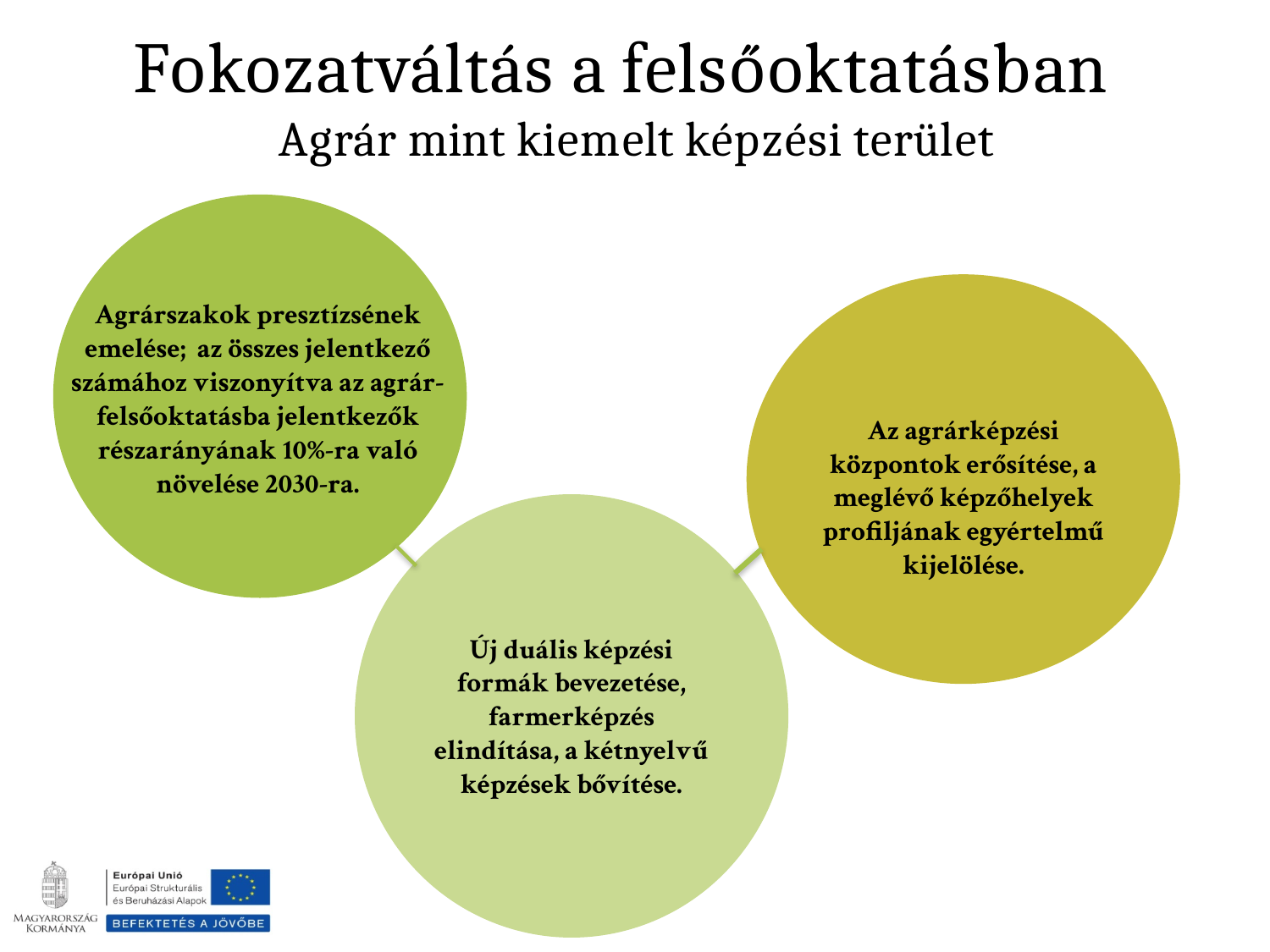

# Fokozatváltás a felsőoktatásban Agrár mint kiemelt képzési terület

Agrárszakok presztízsének emelése;  az összes jelentkező számához viszonyítva az agrár-felsőoktatásba jelentkezők részarányának 10%-ra való növelése 2030-ra.

Az agrárképzési központok erősítése, a meglévő képzőhelyek profiljának egyértelmű kijelölése.

Új duális képzési formák bevezetése, farmerképzés elindítása, a kétnyelvű képzések bővítése.